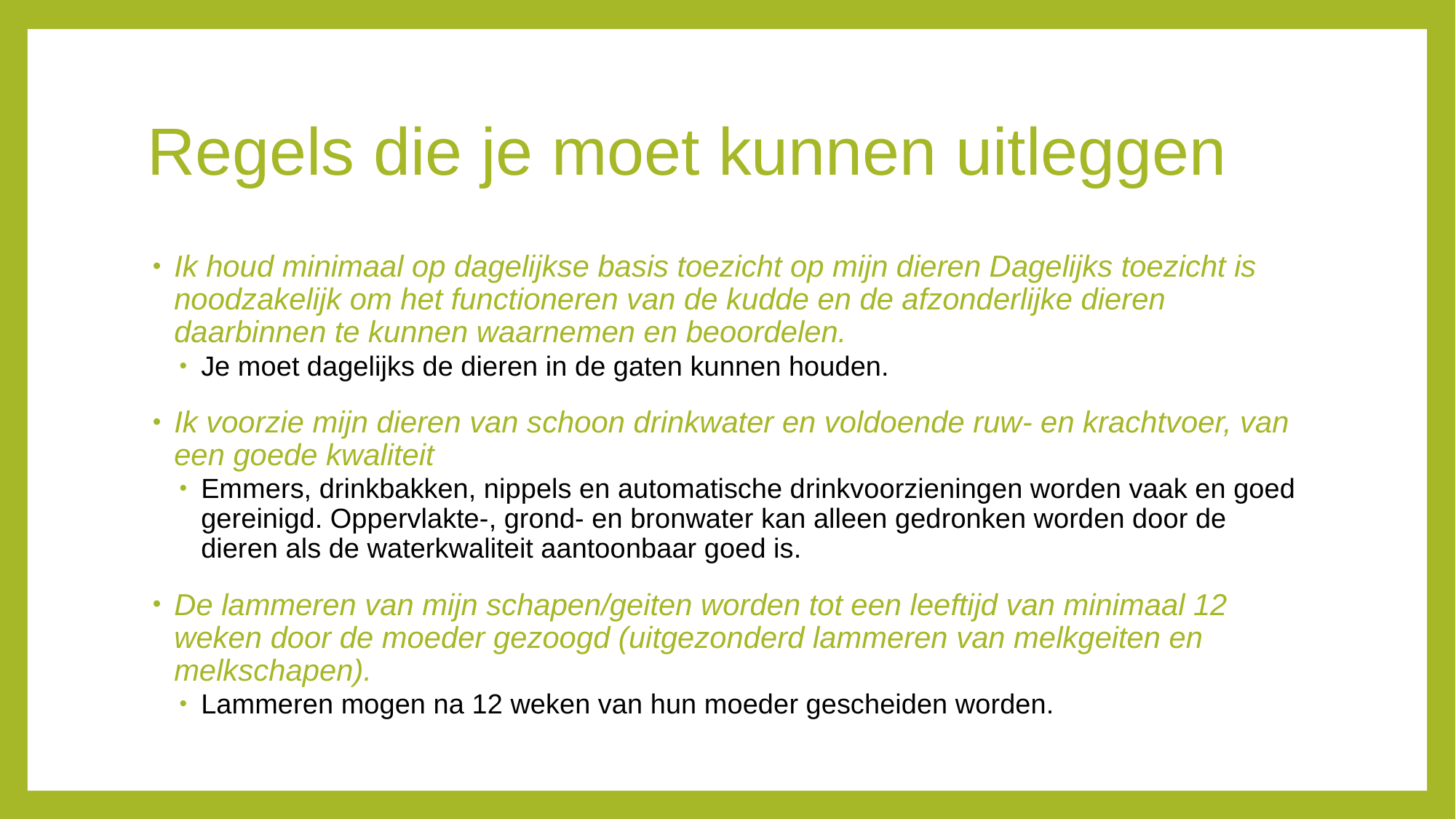

# Regels die je moet kunnen uitleggen
Ik houd minimaal op dagelijkse basis toezicht op mijn dieren Dagelijks toezicht is noodzakelijk om het functioneren van de kudde en de afzonderlijke dieren daarbinnen te kunnen waarnemen en beoordelen.
Je moet dagelijks de dieren in de gaten kunnen houden.
Ik voorzie mijn dieren van schoon drinkwater en voldoende ruw- en krachtvoer, van een goede kwaliteit
Emmers, drinkbakken, nippels en automatische drinkvoorzieningen worden vaak en goed gereinigd. Oppervlakte-, grond- en bronwater kan alleen gedronken worden door de dieren als de waterkwaliteit aantoonbaar goed is.
De lammeren van mijn schapen/geiten worden tot een leeftijd van minimaal 12 weken door de moeder gezoogd (uitgezonderd lammeren van melkgeiten en melkschapen).
Lammeren mogen na 12 weken van hun moeder gescheiden worden.